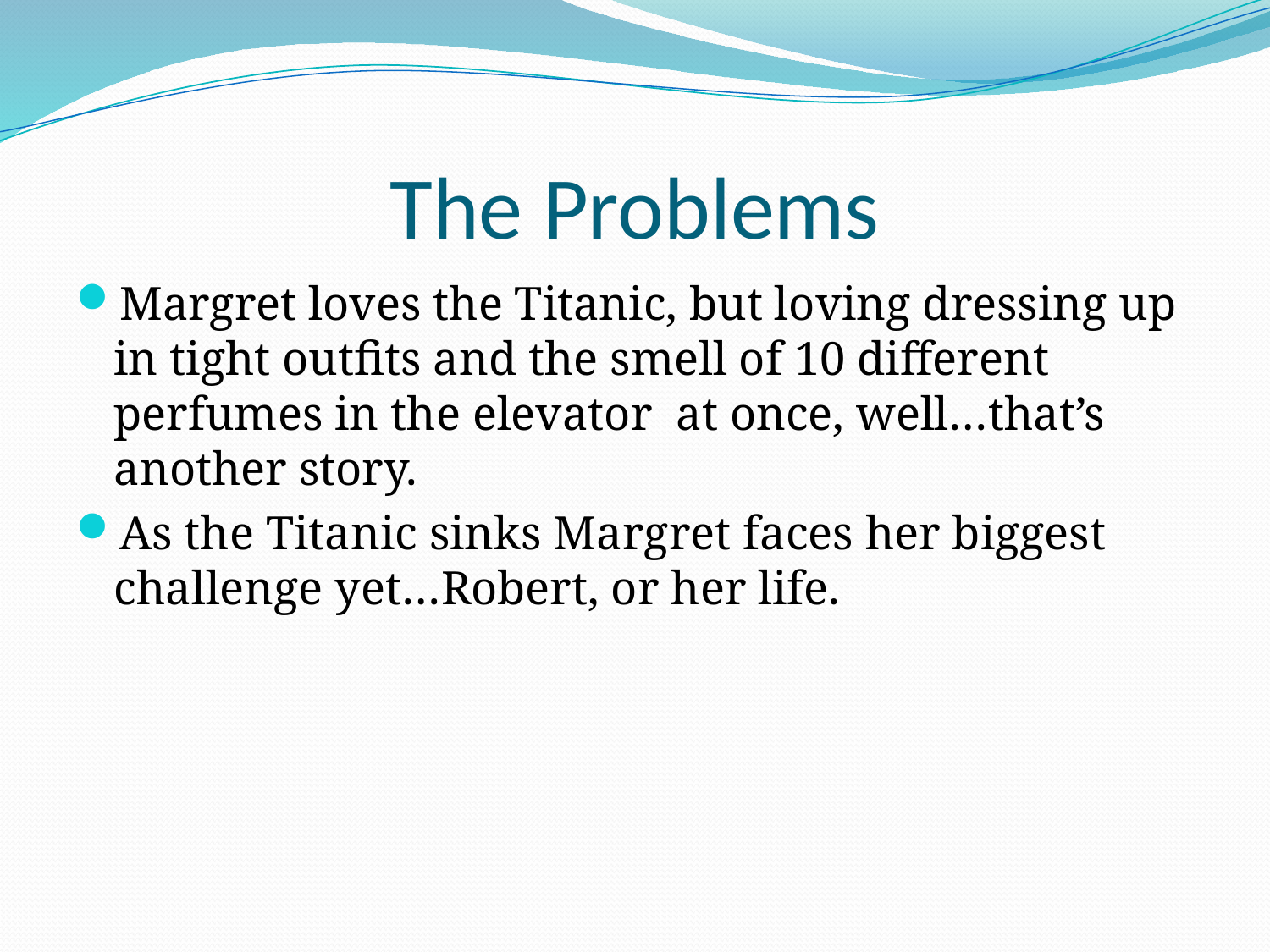

# The Problems
Margret loves the Titanic, but loving dressing up in tight outfits and the smell of 10 different perfumes in the elevator  at once, well…that’s another story.
As the Titanic sinks Margret faces her biggest challenge yet…Robert, or her life.